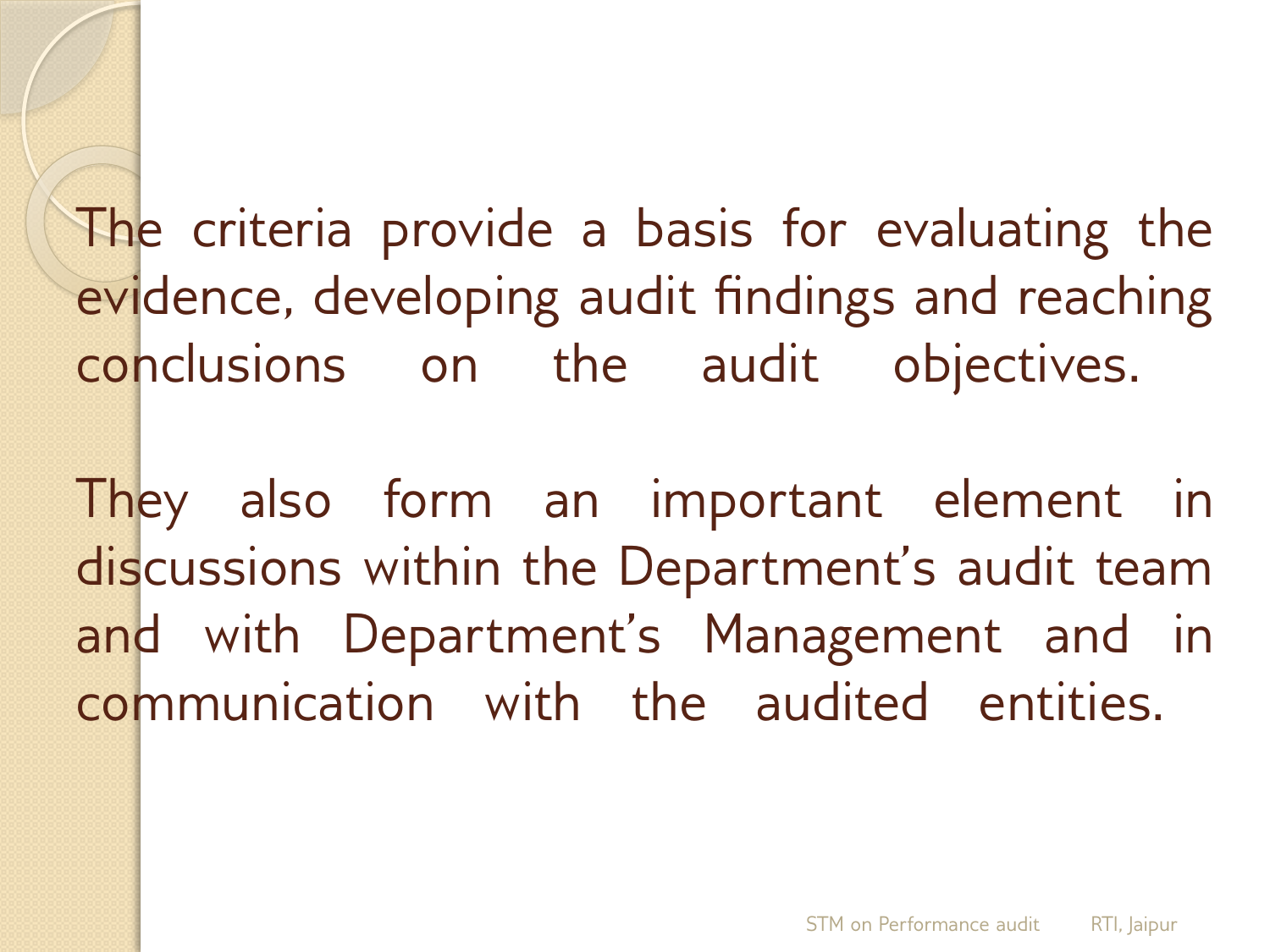

# The criteria provide a basis for evaluating the evidence, developing audit findings and reaching conclusions on the audit objectives. They also form an important element in discussions within the Department’s audit team and with Department’s Management and in communication with the audited entities.
STM on Performance audit        RTI, Jaipur